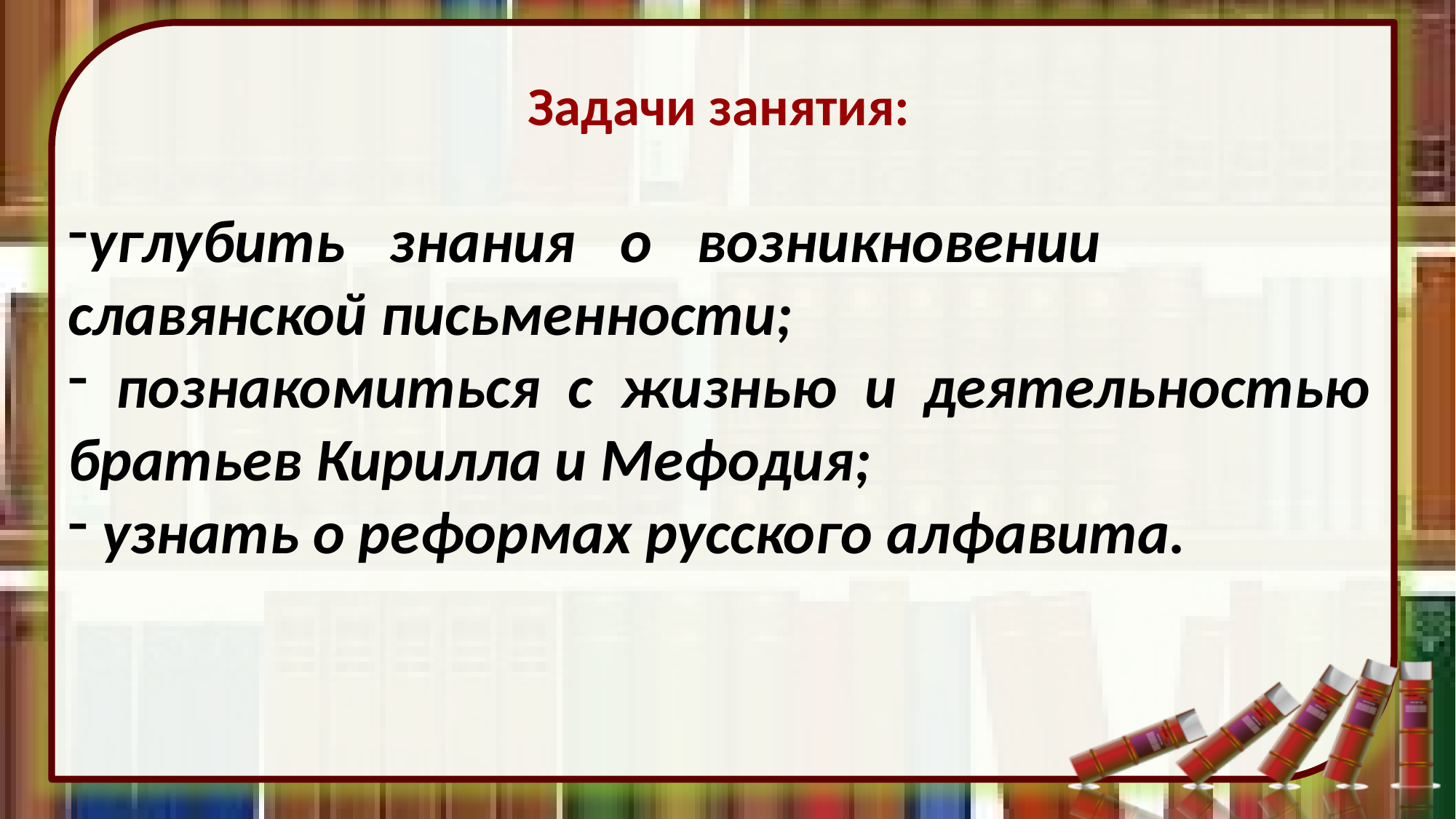

Задачи занятия:

углубить знания о возникновении       славянской письменности;
 познакомиться с жизнью и деятельностью братьев Кирилла и Мефодия;
 узнать о реформах русского алфавита.